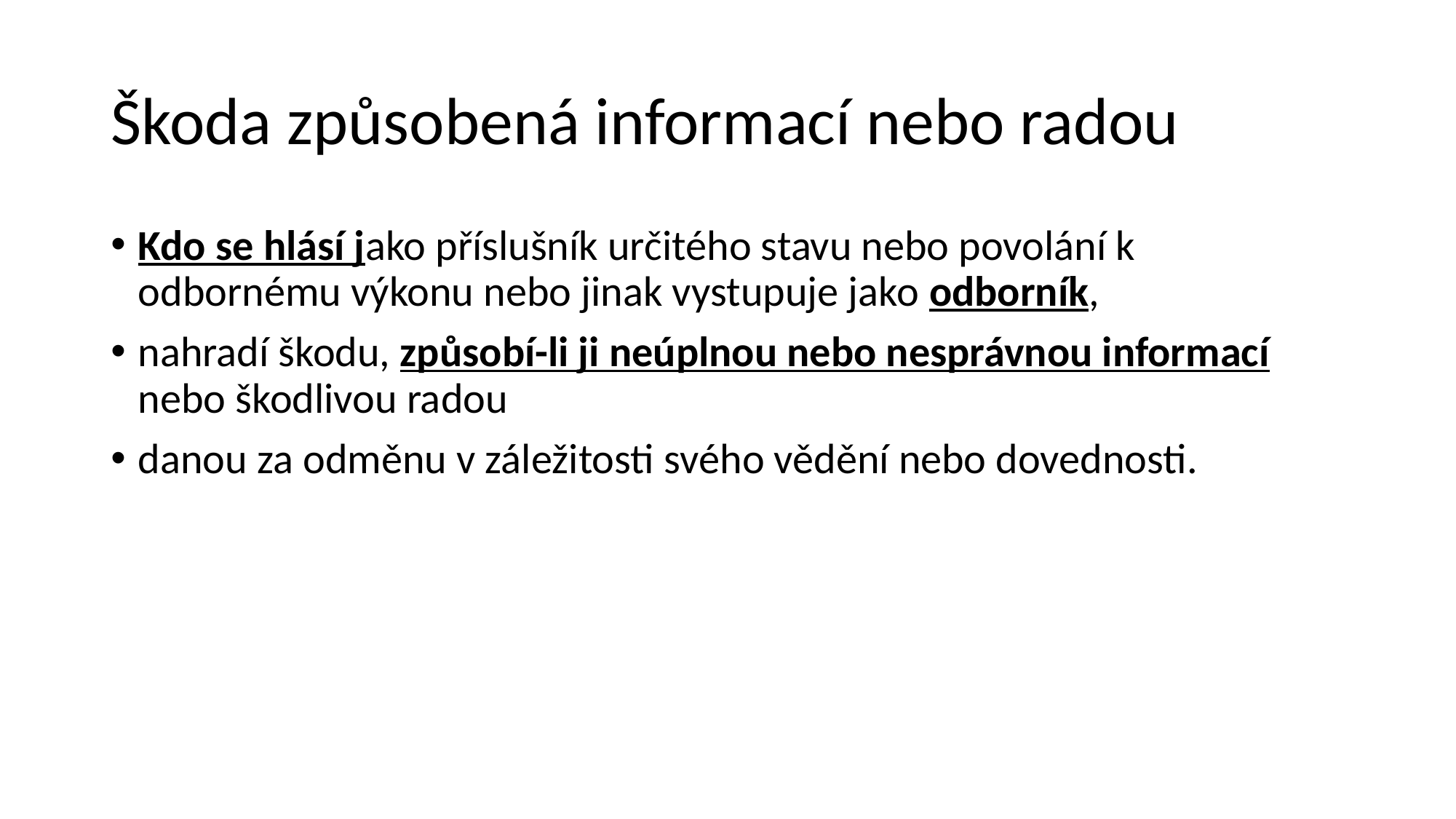

# Škoda způsobená informací nebo radou
Kdo se hlásí jako příslušník určitého stavu nebo povolání k odbornému výkonu nebo jinak vystupuje jako odborník,
nahradí škodu, způsobí-li ji neúplnou nebo nesprávnou informací nebo škodlivou radou
danou za odměnu v záležitosti svého vědění nebo dovednosti.